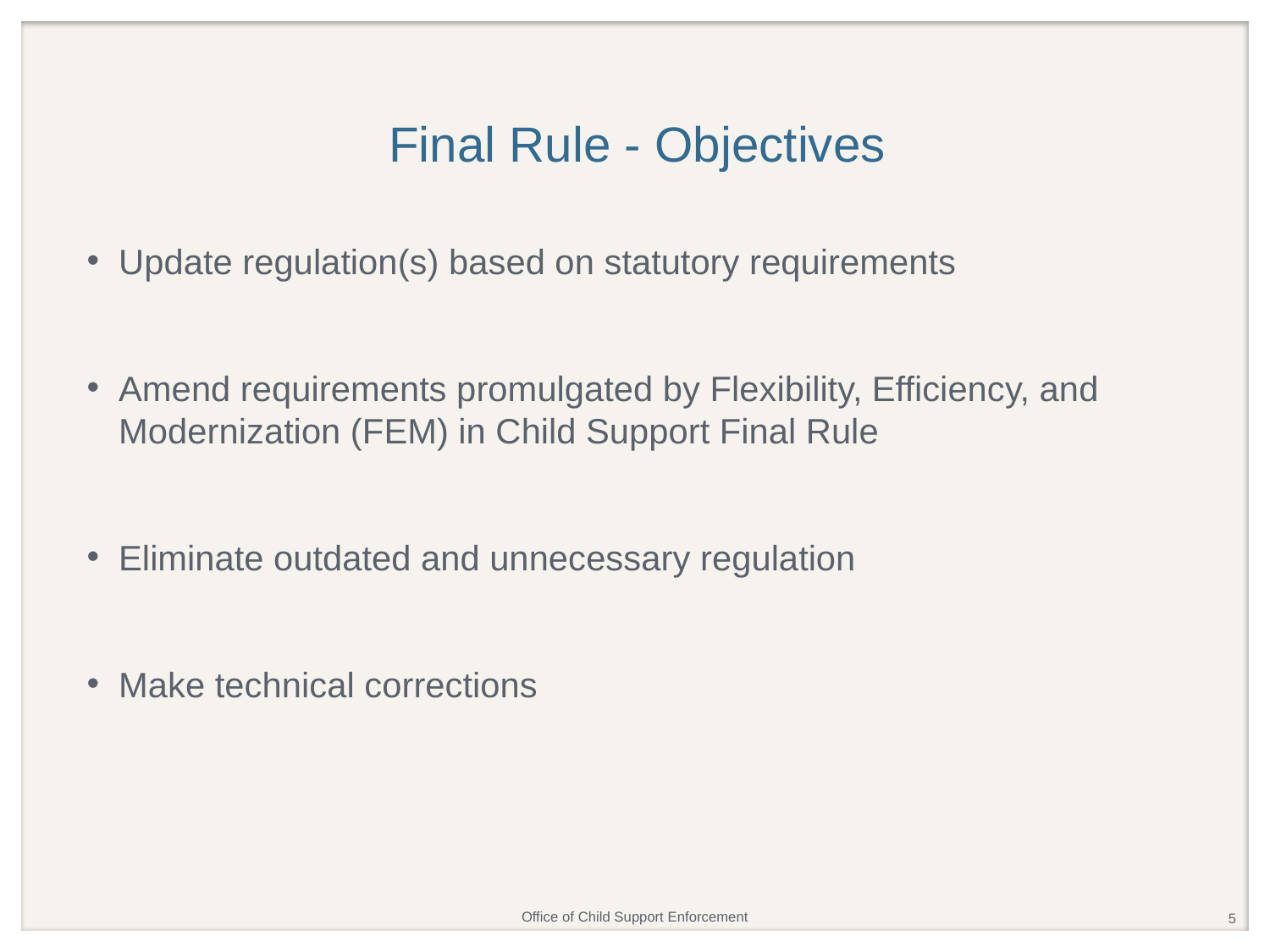

# Final Rule - Objectives
Update regulation(s) based on statutory requirements

Amend requirements promulgated by Flexibility, Efficiency, and Modernization (FEM) in Child Support Final Rule

Eliminate outdated and unnecessary regulation

Make technical corrections

5